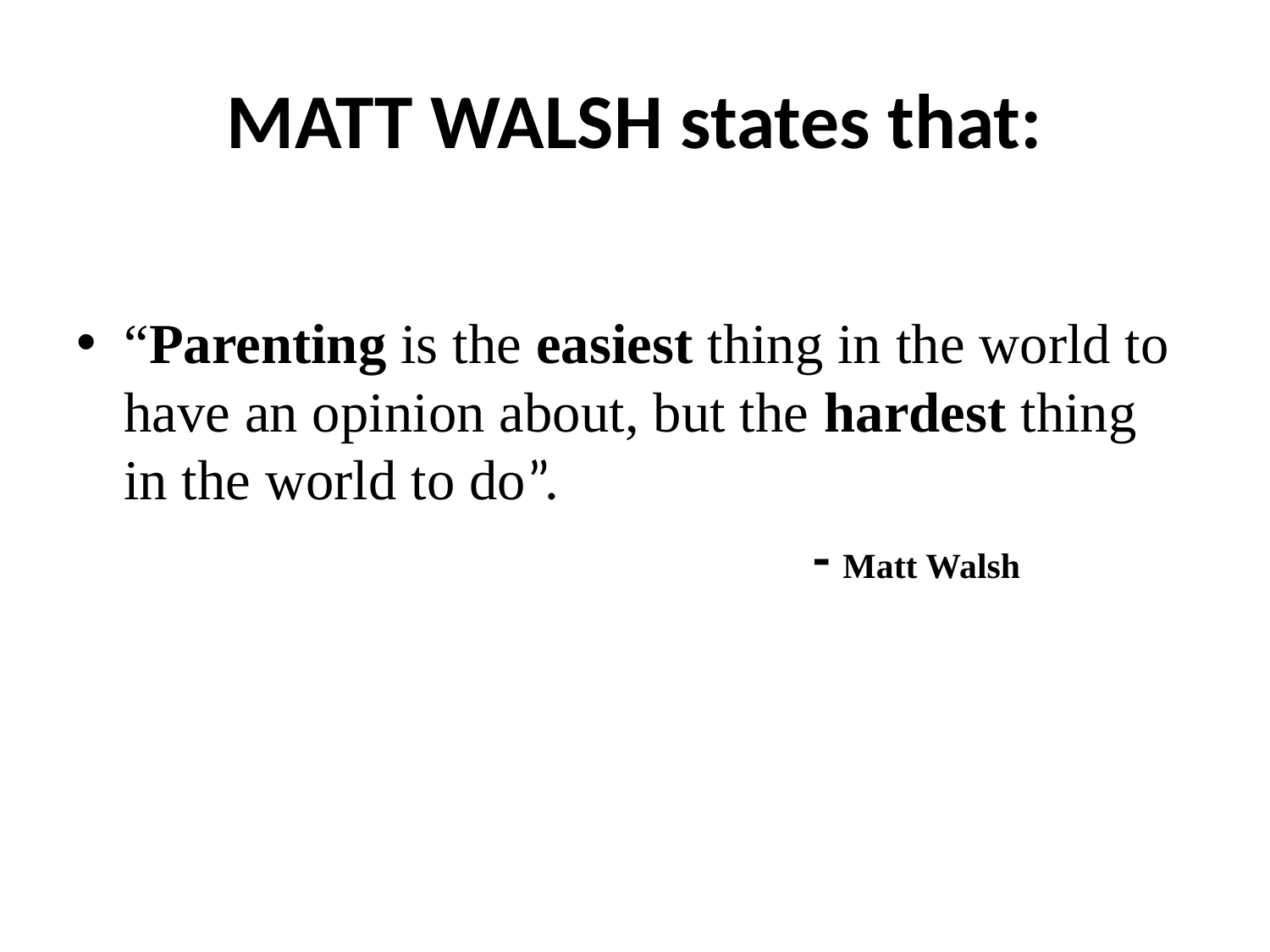

# MATT WALSH states that:

“Parenting is the easiest thing in the world to have an opinion about, but the hardest thing in the world to do”.
                                                          - Matt Walsh